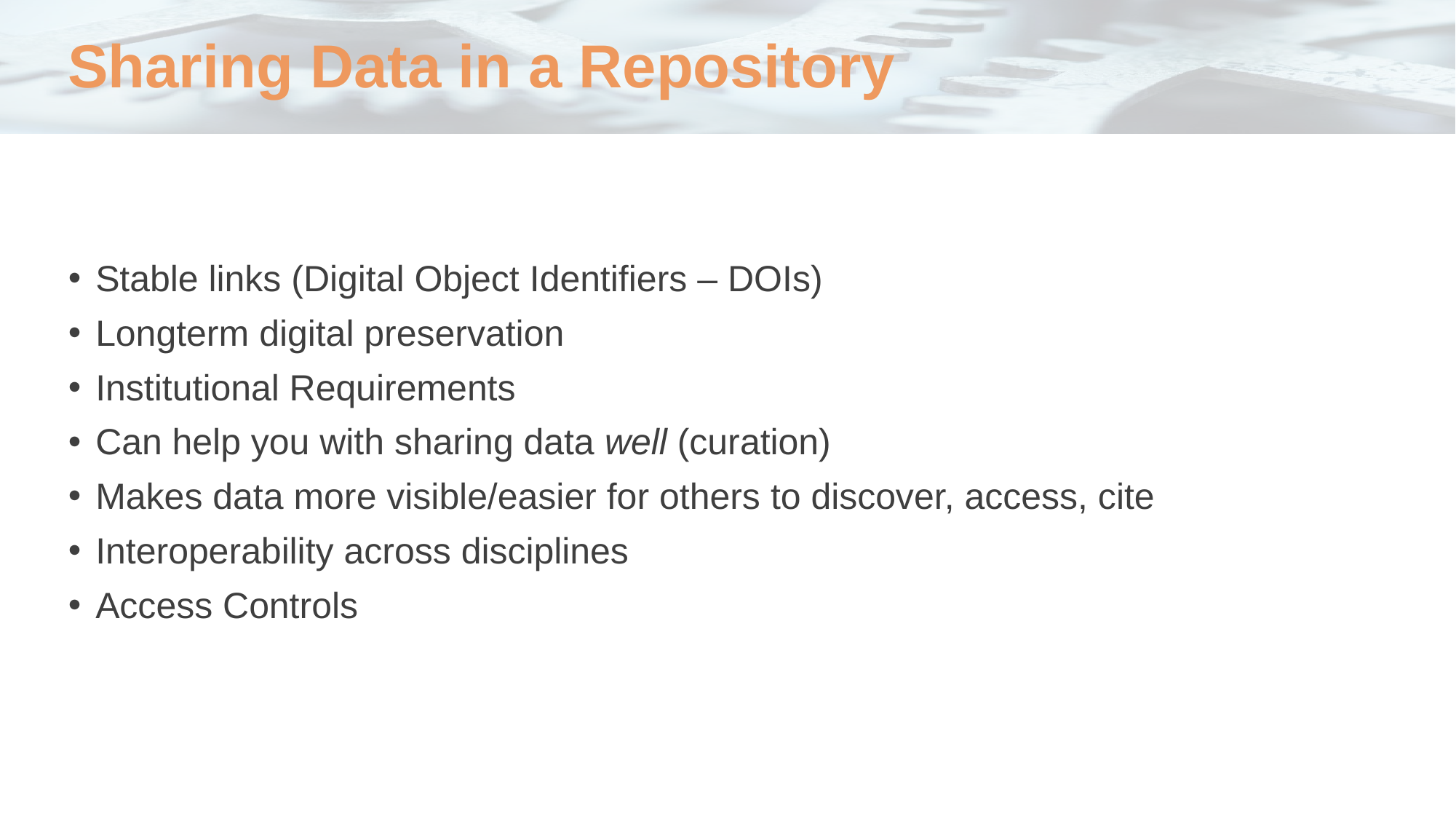

# Sharing Data in a Repository
Stable links (Digital Object Identifiers – DOIs)
Longterm digital preservation
Institutional Requirements
Can help you with sharing data well (curation)
Makes data more visible/easier for others to discover, access, cite
Interoperability across disciplines
Access Controls